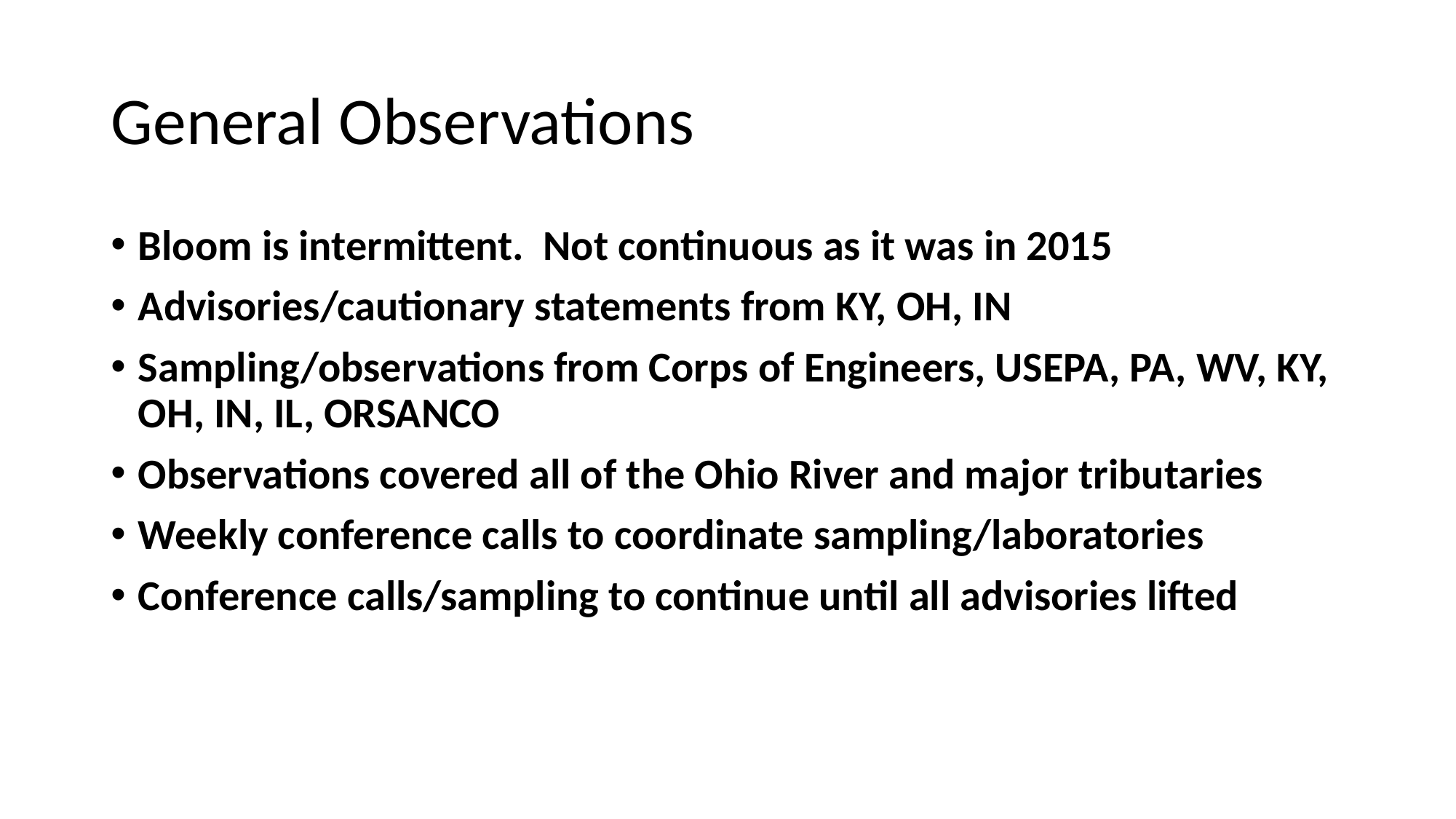

# General Observations
Bloom is intermittent.  Not continuous as it was in 2015
Advisories/cautionary statements from KY, OH, IN
Sampling/observations from Corps of Engineers, USEPA, PA, WV, KY, OH, IN, IL, ORSANCO
Observations covered all of the Ohio River and major tributaries
Weekly conference calls to coordinate sampling/laboratories
Conference calls/sampling to continue until all advisories lifted